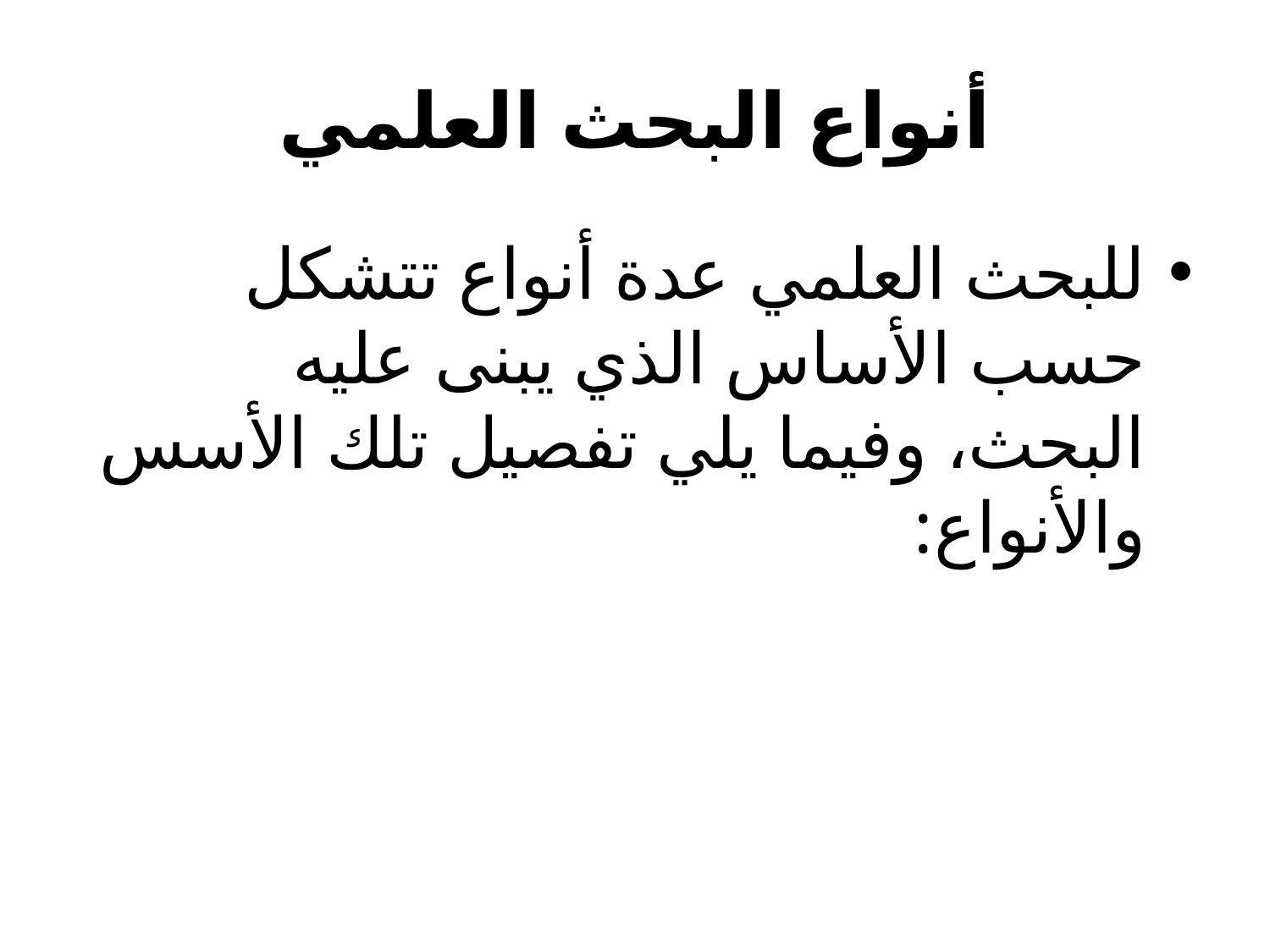

# أنواع البحث العلمي
للبحث العلمي عدة أنواع تتشكل حسب الأساس الذي يبنى عليه البحث، وفيما يلي تفصيل تلك الأسس والأنواع: